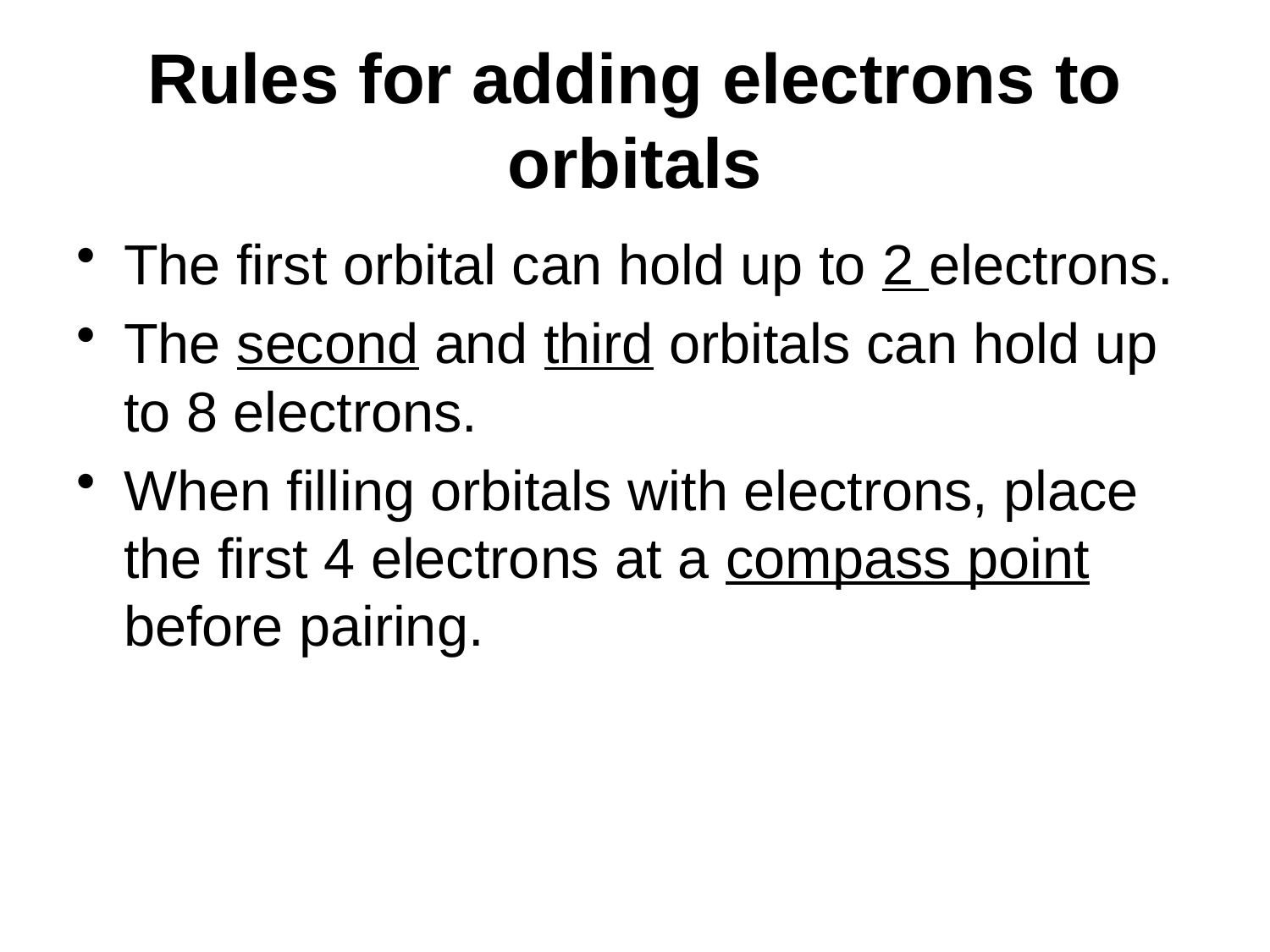

# Rules for adding electrons to orbitals
The first orbital can hold up to 2 electrons.
The second and third orbitals can hold up to 8 electrons.
When filling orbitals with electrons, place the first 4 electrons at a compass point before pairing.